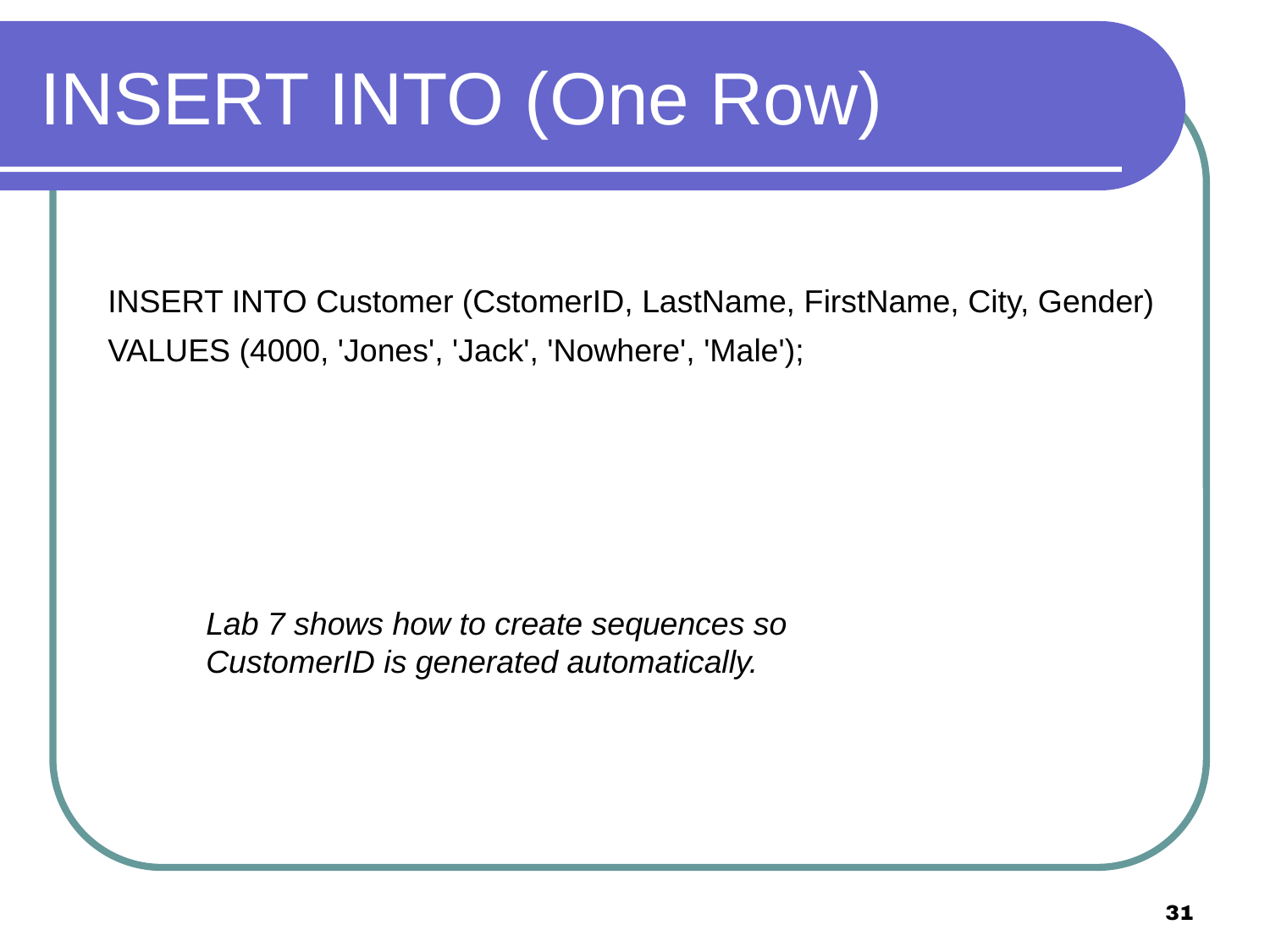

# INSERT INTO (One Row)
INSERT INTO Customer (CstomerID, LastName, FirstName, City, Gender)
VALUES (4000, 'Jones', 'Jack', 'Nowhere', 'Male');
Lab 7 shows how to create sequences so CustomerID is generated automatically.
31